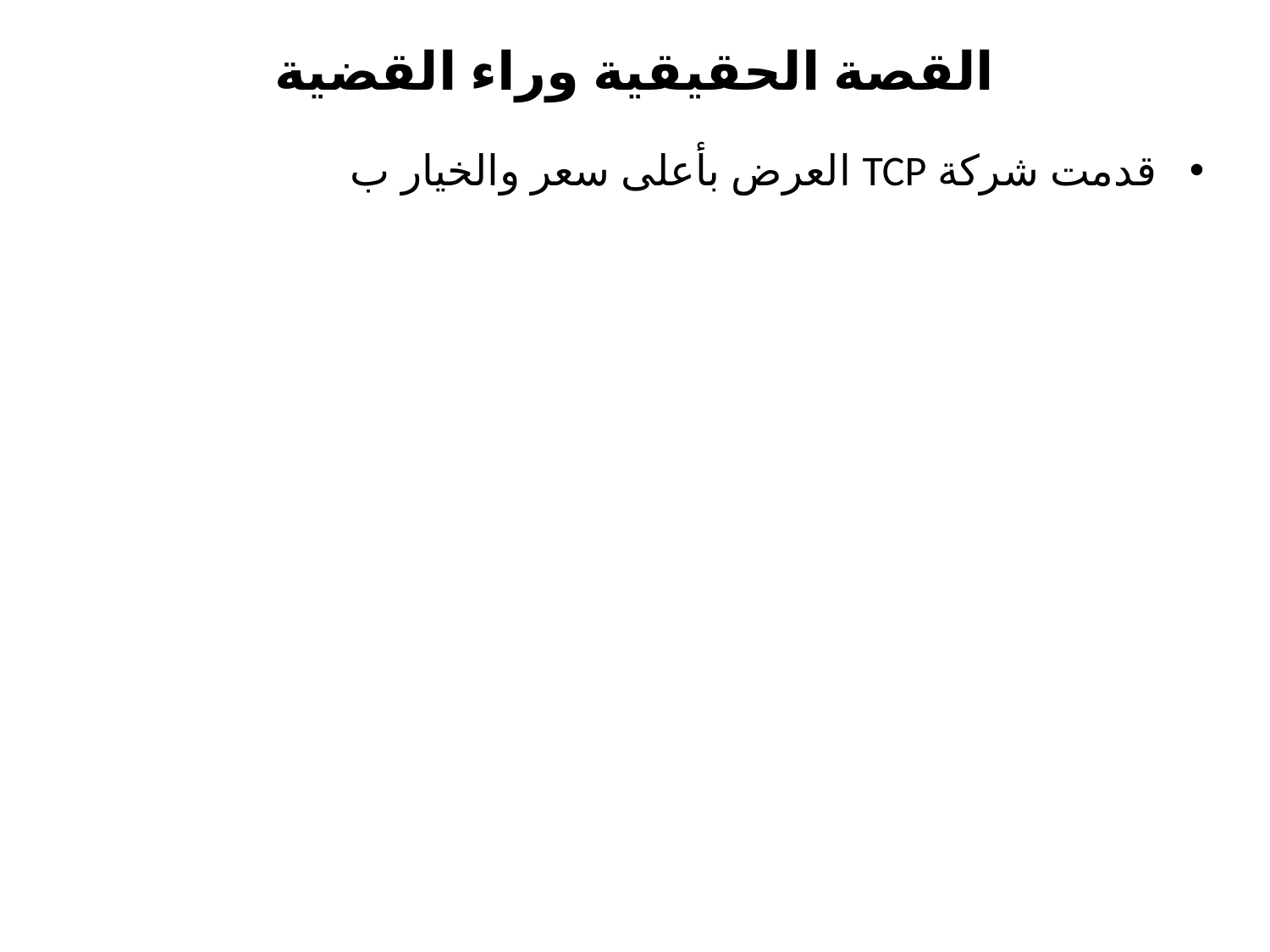

# القصة الحقيقية وراء القضية
قدمت شركة TCP العرض بأعلى سعر والخيار ب